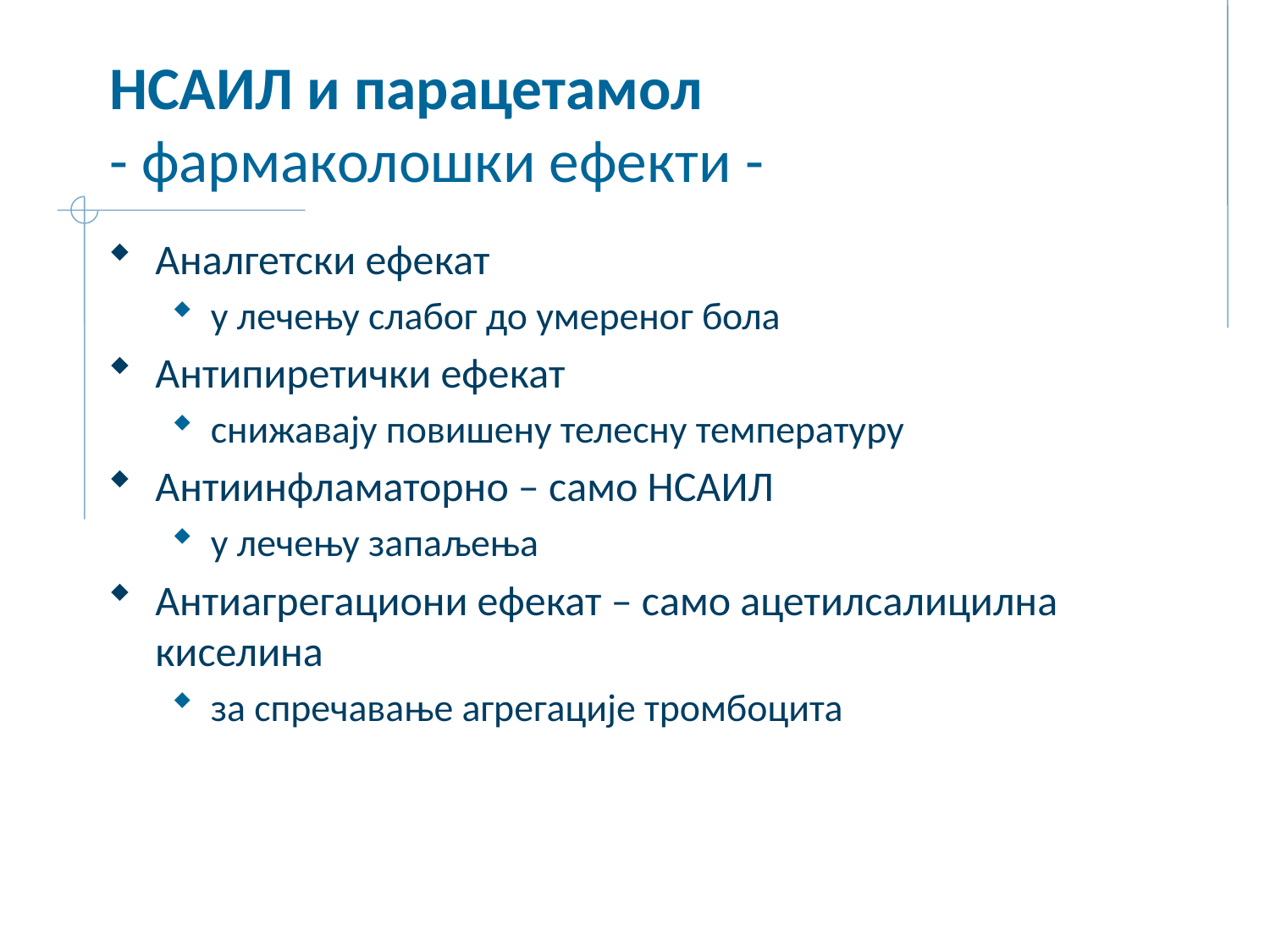

# НСАИЛ и парацетамол - фармаколошки ефекти -
Аналгетски ефекат
у лечењу слабог до умереног бола
Антипиретички ефекат
снижавају повишену телесну температуру
Антиинфламаторно – само НСАИЛ
у лечењу запаљења
Антиагрегациони ефекат – само ацетилсалицилна киселина
за спречавање агрегације тромбоцита